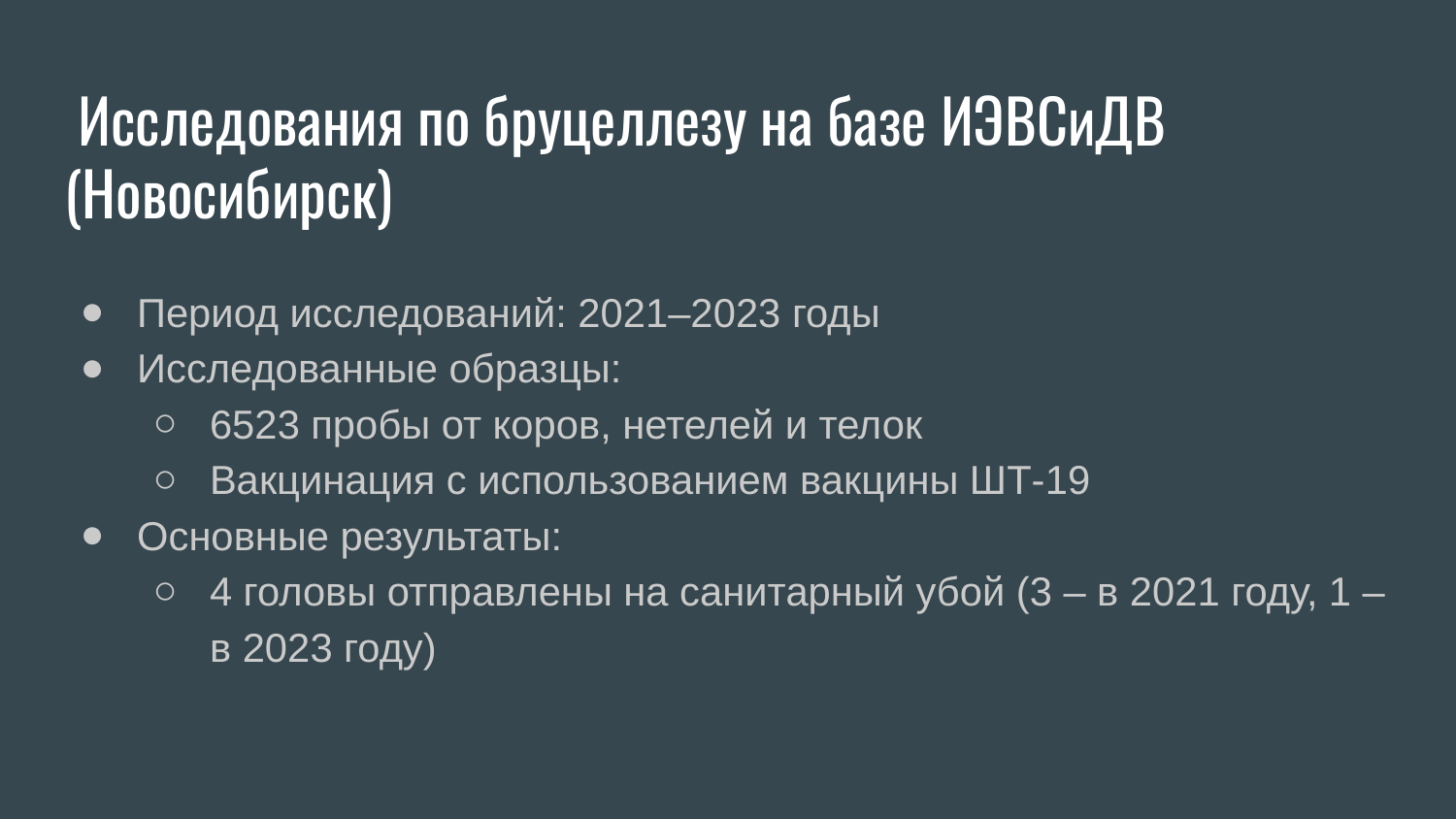

# Исследования по бруцеллезу на базе ИЭВСиДВ (Новосибирск)
Период исследований: 2021–2023 годы
Исследованные образцы:
6523 пробы от коров, нетелей и телок
Вакцинация с использованием вакцины ШТ-19
Основные результаты:
4 головы отправлены на санитарный убой (3 – в 2021 году, 1 – в 2023 году)